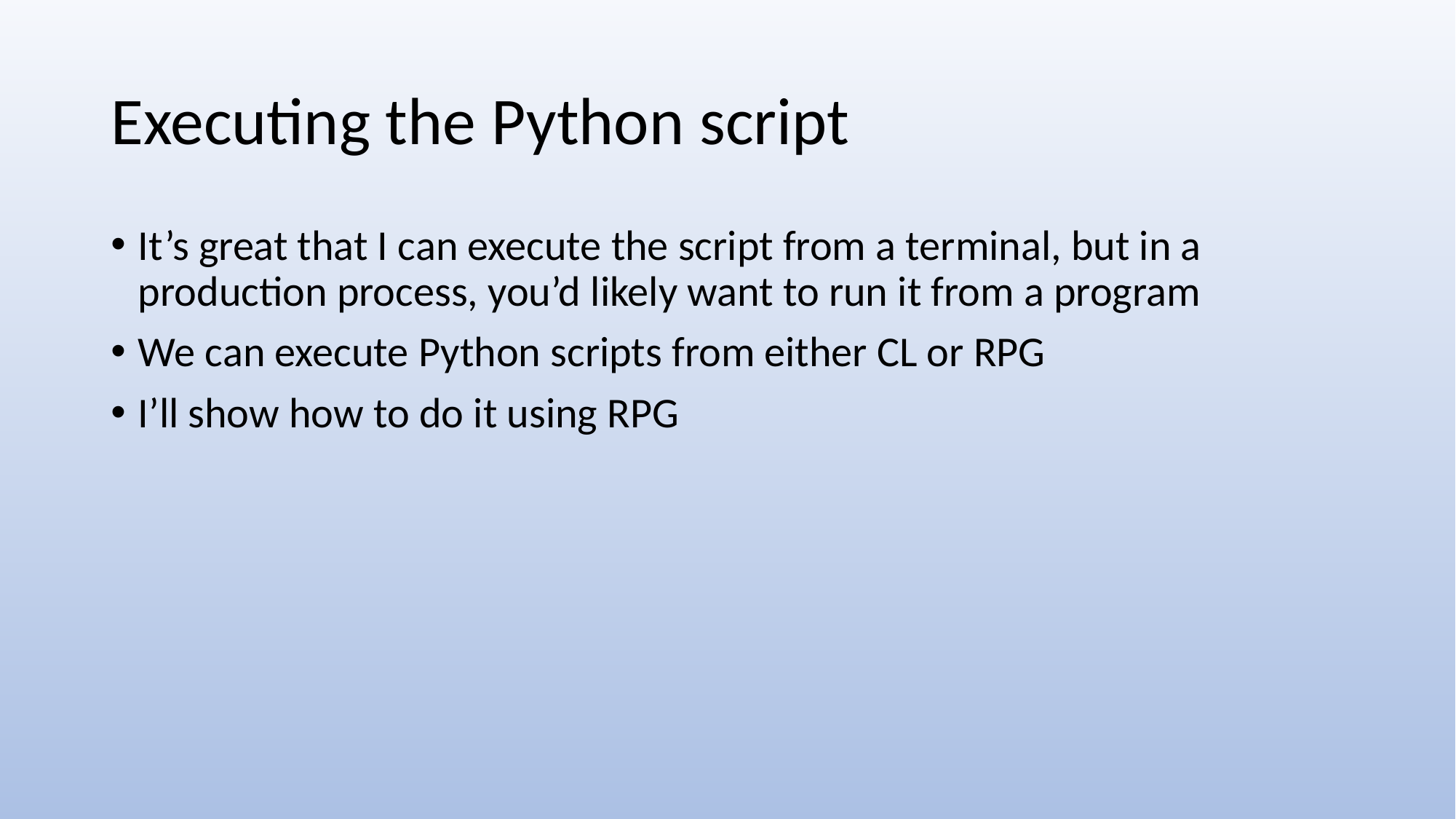

# Executing the Python script
It’s great that I can execute the script from a terminal, but in a production process, you’d likely want to run it from a program
We can execute Python scripts from either CL or RPG
I’ll show how to do it using RPG